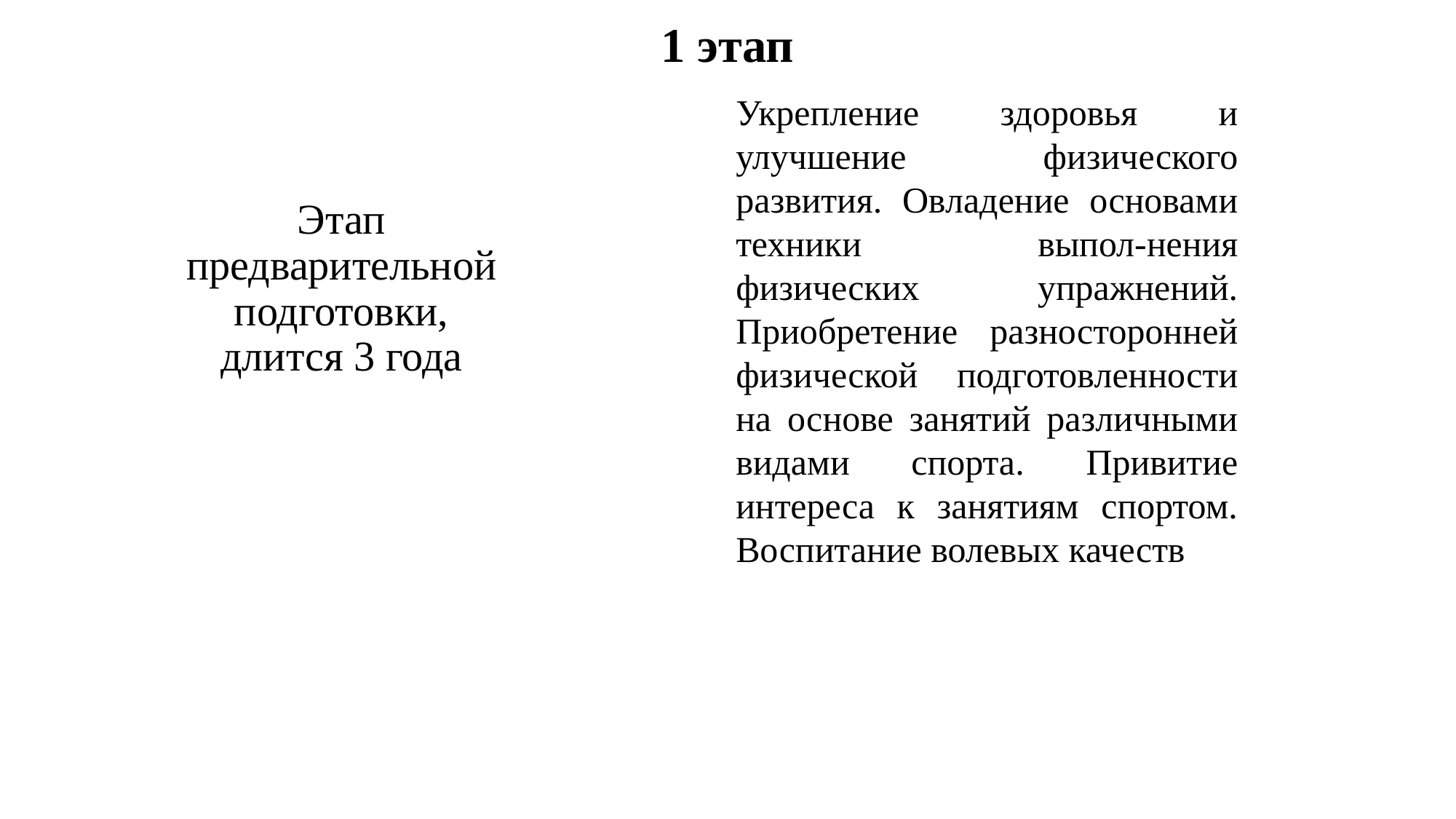

# 1 этап
Укрепление здоровья и улучшение физического развития. Овладение основами техники выпол-нения физических упражнений. Приобретение разносторонней физической подготовленности на основе занятий различными видами спорта. Привитие интереса к занятиям спортом. Воспитание волевых качеств
Этап предварительной подготовки, длится 3 года